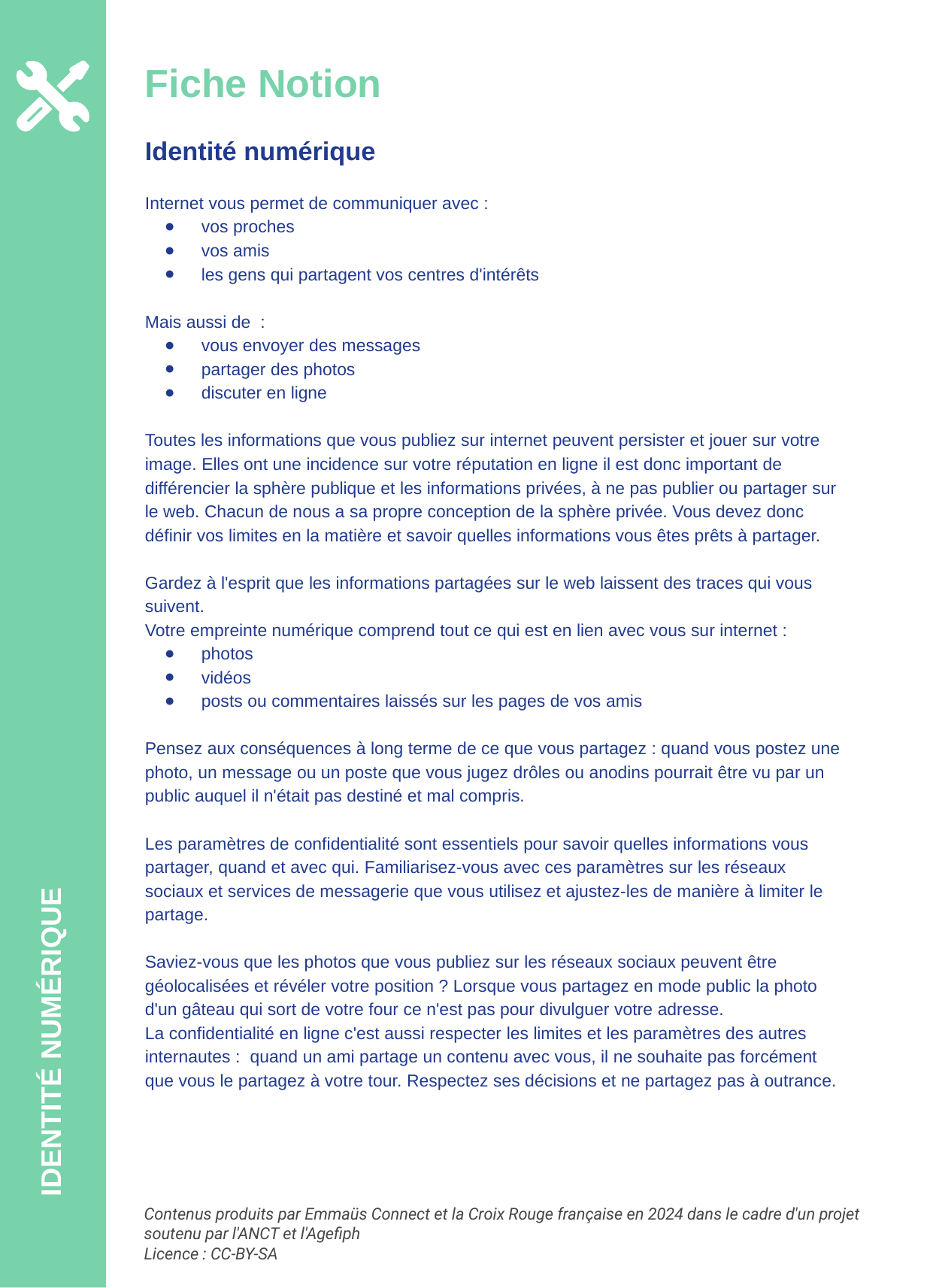

Fiche Notion

Identité numérique

Internet vous permet de communiquer avec :
vos proches
vos amis
les gens qui partagent vos centres d'intérêts

Mais aussi de  :
vous envoyer des messages
partager des photos
discuter en ligne

Toutes les informations que vous publiez sur internet peuvent persister et jouer sur votre image. Elles ont une incidence sur votre réputation en ligne il est donc important de différencier la sphère publique et les informations privées, à ne pas publier ou partager sur le web. Chacun de nous a sa propre conception de la sphère privée. Vous devez donc définir vos limites en la matière et savoir quelles informations vous êtes prêts à partager.

Gardez à l'esprit que les informations partagées sur le web laissent des traces qui vous suivent.
Votre empreinte numérique comprend tout ce qui est en lien avec vous sur internet :
photos
vidéos
posts ou commentaires laissés sur les pages de vos amis

Pensez aux conséquences à long terme de ce que vous partagez : quand vous postez une photo, un message ou un poste que vous jugez drôles ou anodins pourrait être vu par un public auquel il n'était pas destiné et mal compris.

Les paramètres de confidentialité sont essentiels pour savoir quelles informations vous partager, quand et avec qui. Familiarisez-vous avec ces paramètres sur les réseaux sociaux et services de messagerie que vous utilisez et ajustez-les de manière à limiter le partage.

Saviez-vous que les photos que vous publiez sur les réseaux sociaux peuvent être géolocalisées et révéler votre position ? Lorsque vous partagez en mode public la photo d'un gâteau qui sort de votre four ce n'est pas pour divulguer votre adresse.
La confidentialité en ligne c'est aussi respecter les limites et les paramètres des autres internautes :  quand un ami partage un contenu avec vous, il ne souhaite pas forcément que vous le partagez à votre tour. Respectez ses décisions et ne partagez pas à outrance.
IDENTITÉ NUMÉRIQUE